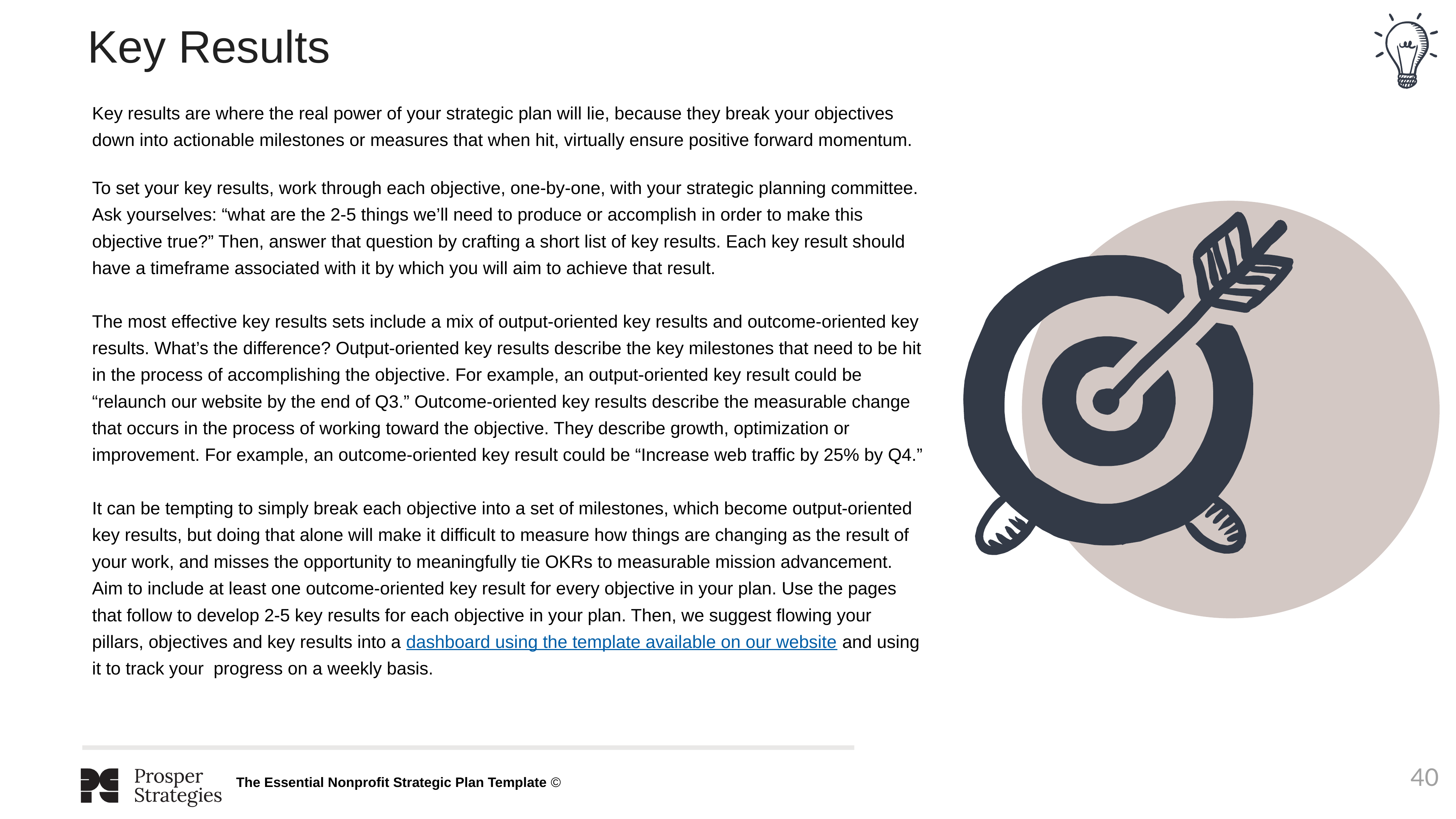

Key Results
Key results are where the real power of your strategic plan will lie, because they break your objectives down into actionable milestones or measures that when hit, virtually ensure positive forward momentum.
To set your key results, work through each objective, one-by-one, with your strategic planning committee. Ask yourselves: “what are the 2-5 things we’ll need to produce or accomplish in order to make this objective true?” Then, answer that question by crafting a short list of key results. Each key result should have a timeframe associated with it by which you will aim to achieve that result.

The most effective key results sets include a mix of output-oriented key results and outcome-oriented key results. What’s the difference? Output-oriented key results describe the key milestones that need to be hit in the process of accomplishing the objective. For example, an output-oriented key result could be “relaunch our website by the end of Q3.” Outcome-oriented key results describe the measurable change that occurs in the process of working toward the objective. They describe growth, optimization or improvement. For example, an outcome-oriented key result could be “Increase web traffic by 25% by Q4.”
It can be tempting to simply break each objective into a set of milestones, which become output-oriented key results, but doing that alone will make it difficult to measure how things are changing as the result of your work, and misses the opportunity to meaningfully tie OKRs to measurable mission advancement. Aim to include at least one outcome-oriented key result for every objective in your plan. Use the pages that follow to develop 2-5 key results for each objective in your plan. Then, we suggest flowing your pillars, objectives and key results into a dashboard using the template available on our website and using it to track your  progress on a weekly basis.

40